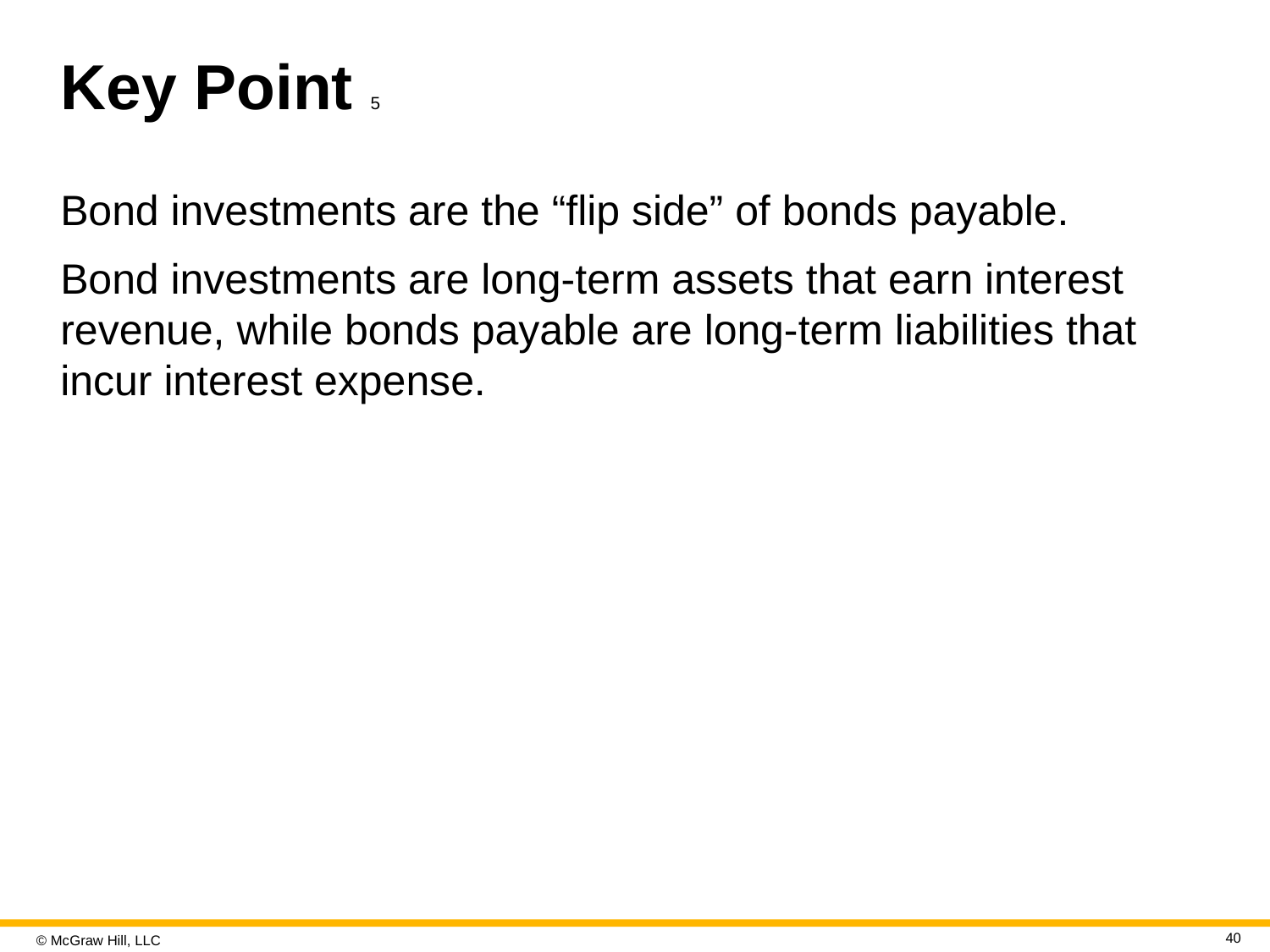

# Key Point 5
Bond investments are the “flip side” of bonds payable.
Bond investments are long-term assets that earn interest revenue, while bonds payable are long-term liabilities that incur interest expense.
40